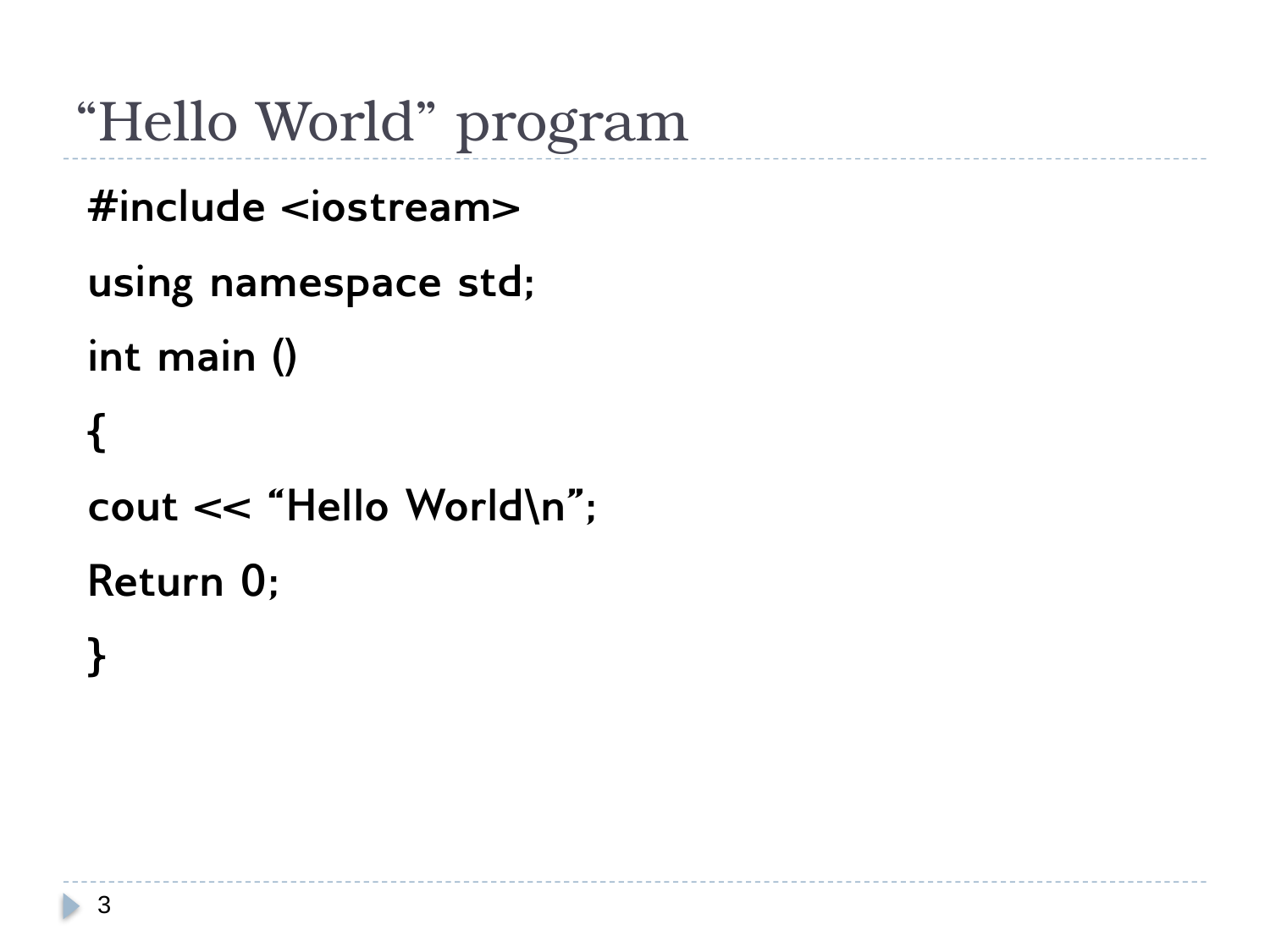

# “Hello World” program
#include <iostream>
using namespace std;
int main ()‏
{
cout << “Hello World\n”;
Return 0;
}

3